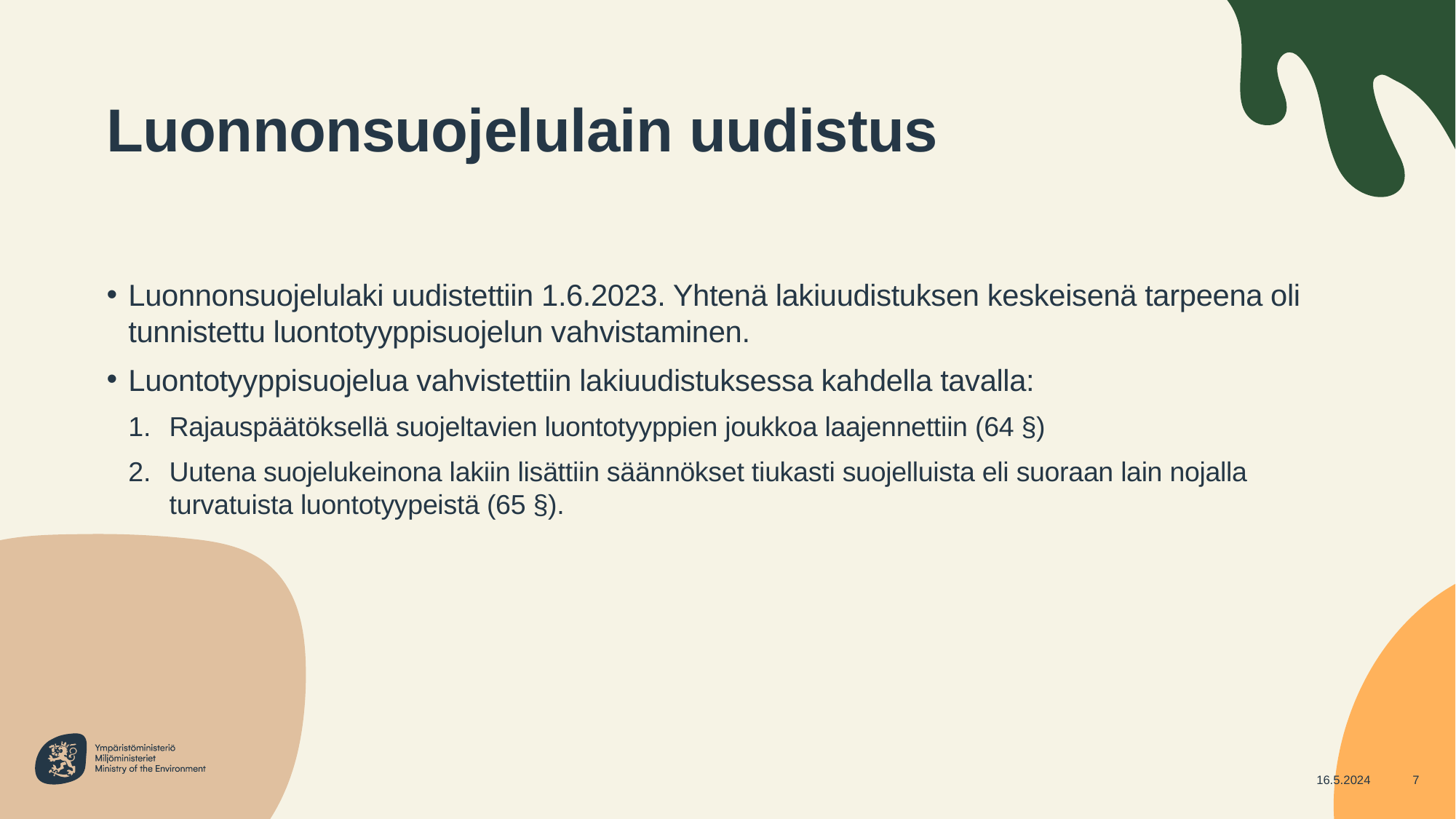

# Luonnonsuojelulain uudistus
Luonnonsuojelulaki uudistettiin 1.6.2023. Yhtenä lakiuudistuksen keskeisenä tarpeena oli tunnistettu luontotyyppisuojelun vahvistaminen.
Luontotyyppisuojelua vahvistettiin lakiuudistuksessa kahdella tavalla:
Rajauspäätöksellä suojeltavien luontotyyppien joukkoa laajennettiin (64 §)
Uutena suojelukeinona lakiin lisättiin säännökset tiukasti suojelluista eli suoraan lain nojalla turvatuista luontotyypeistä (65 §).

16.5.2024
7